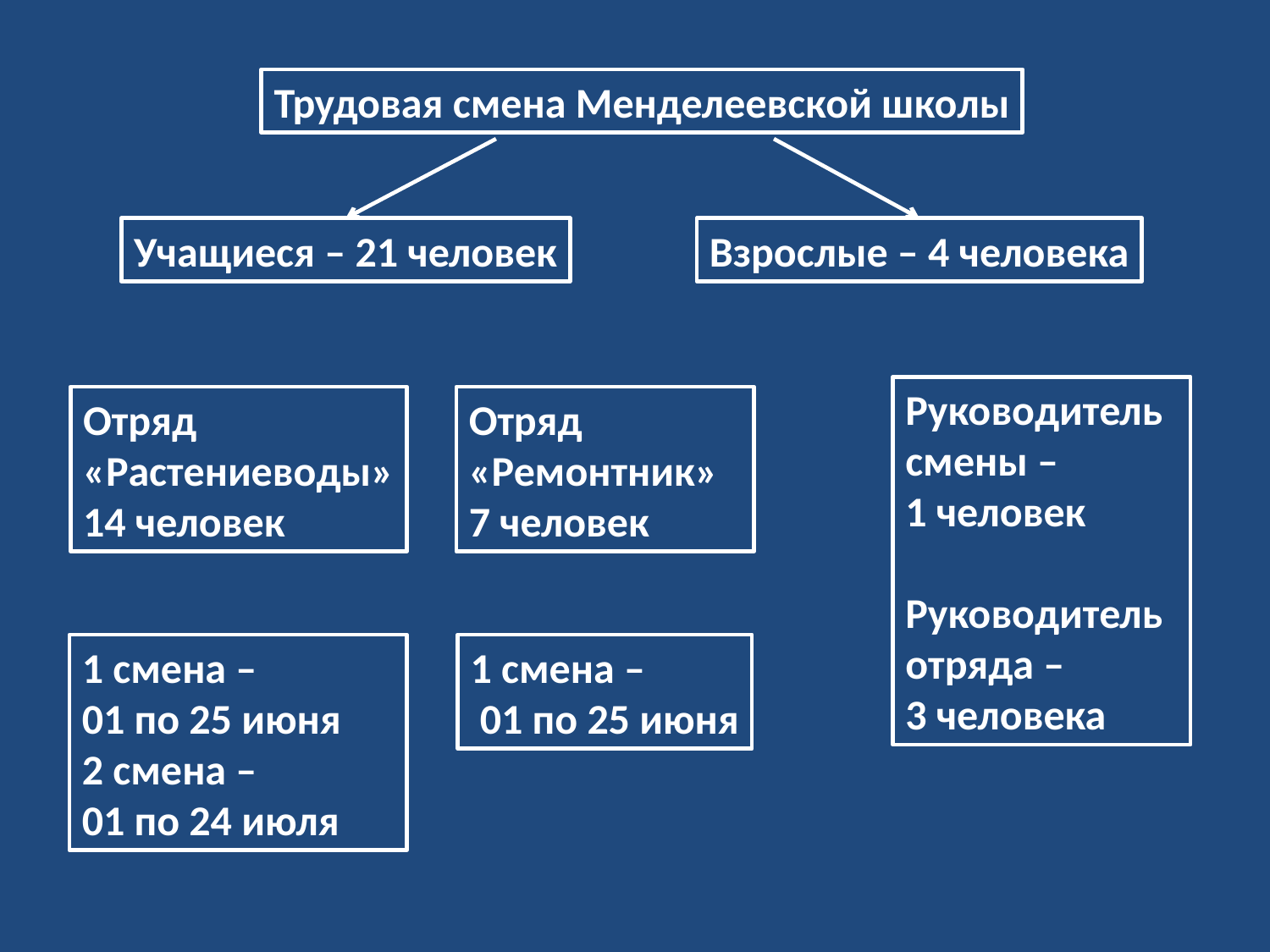

Трудовая смена Менделеевской школы
Учащиеся – 21 человек
Взрослые – 4 человека
Руководитель смены –
1 человек

Руководитель отряда –
3 человека
Отряд
«Растениеводы»
14 человек
Отряд
«Ремонтник»
7 человек
1 смена –
01 по 25 июня
2 смена –
01 по 24 июля
1 смена –
 01 по 25 июня